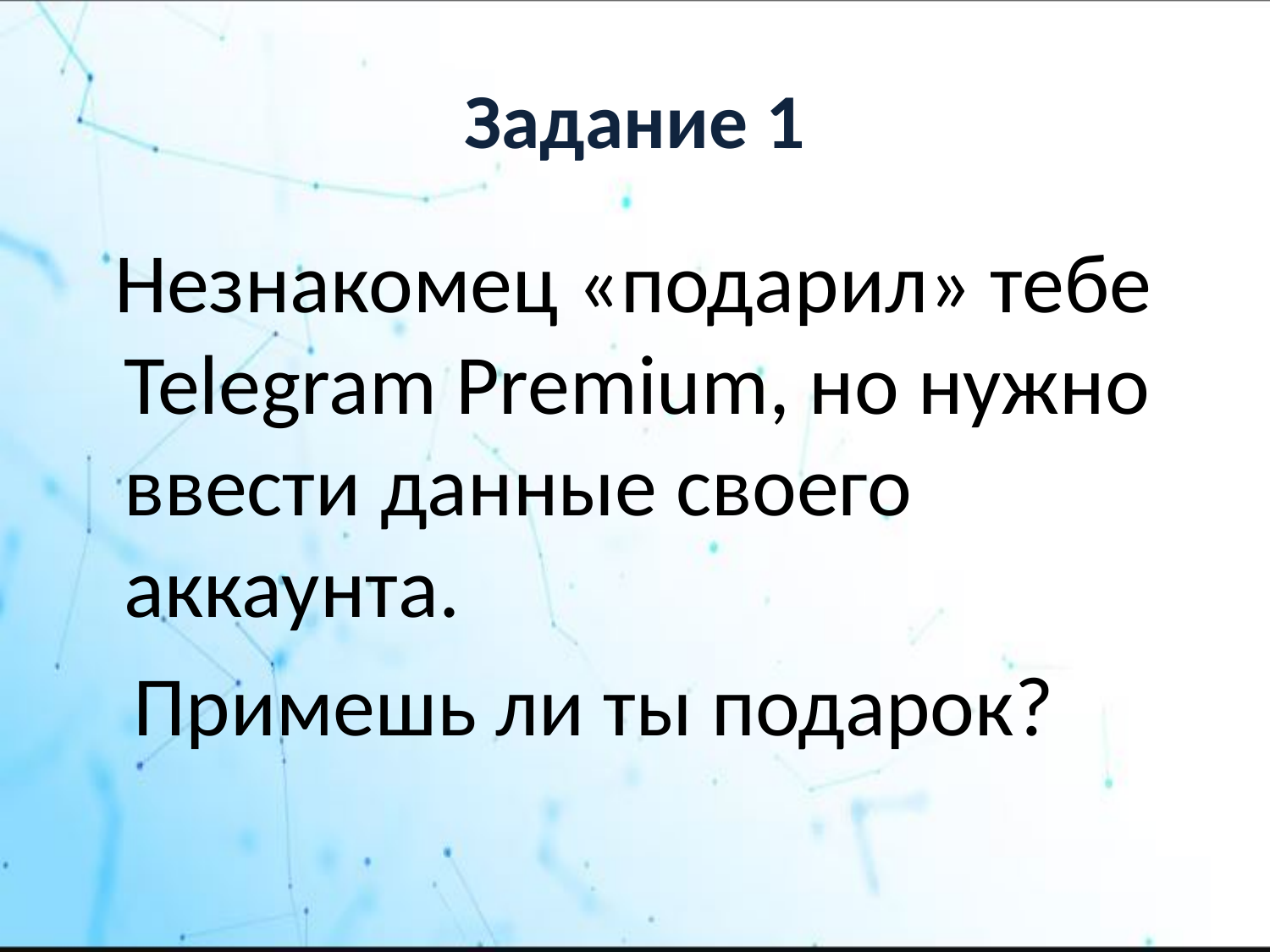

# Задание 1
   Незнакомец «подарил» тебе Telegram Premium, но нужно ввести данные своего аккаунта.
   Примешь ли ты подарок?